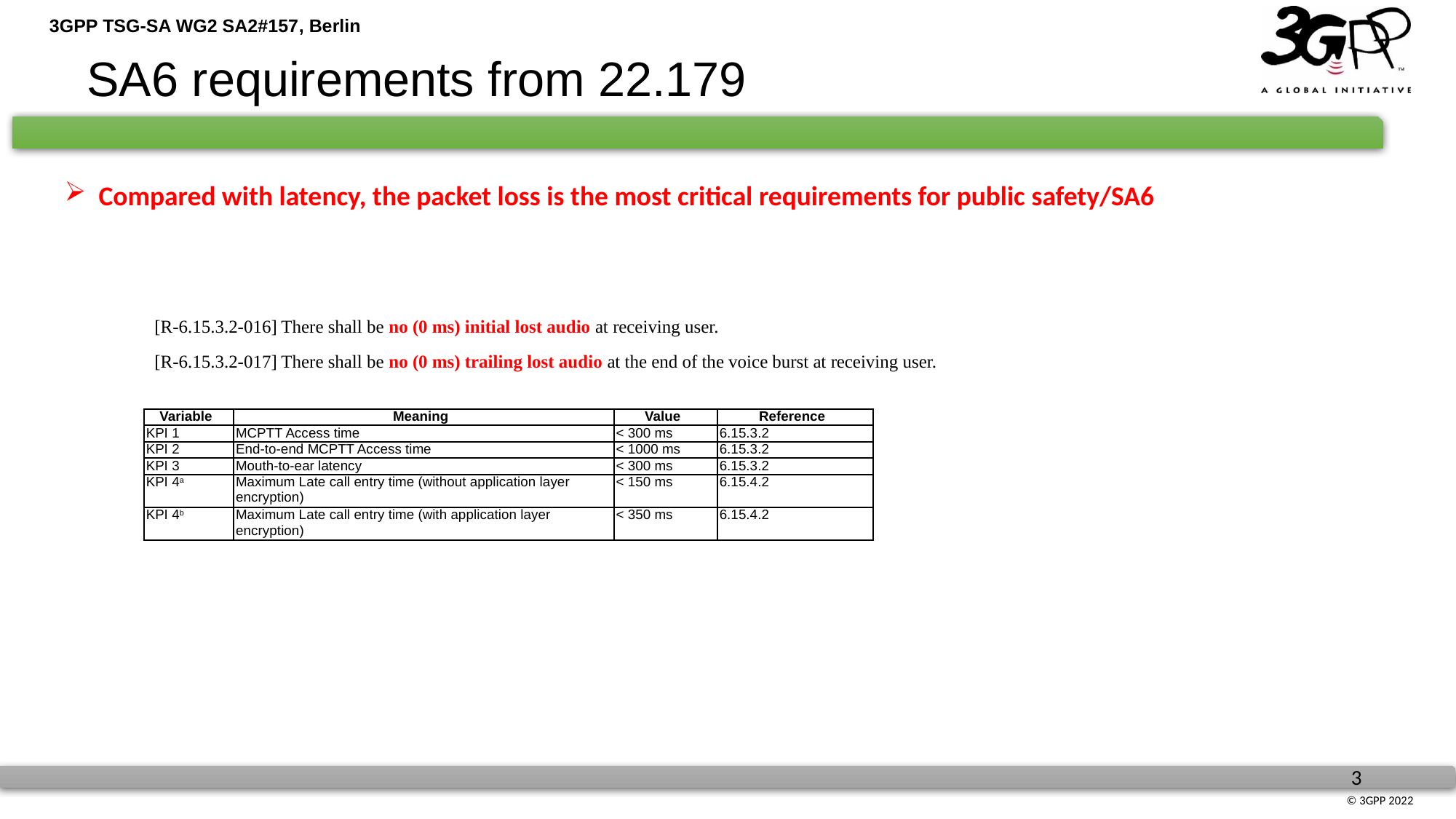

SA6 requirements from 22.179
Compared with latency, the packet loss is the most critical requirements for public safety/SA6
[R-6.15.3.2-016] There shall be no (0 ms) initial lost audio at receiving user.
[R-6.15.3.2-017] There shall be no (0 ms) trailing lost audio at the end of the voice burst at receiving user.
| Variable | Meaning | Value | Reference |
| --- | --- | --- | --- |
| KPI 1 | MCPTT Access time | < 300 ms | 6.15.3.2 |
| KPI 2 | End-to-end MCPTT Access time | < 1000 ms | 6.15.3.2 |
| KPI 3 | Mouth-to-ear latency | < 300 ms | 6.15.3.2 |
| KPI 4a | Maximum Late call entry time (without application layer encryption) | < 150 ms | 6.15.4.2 |
| KPI 4b | Maximum Late call entry time (with application layer encryption) | < 350 ms | 6.15.4.2 |